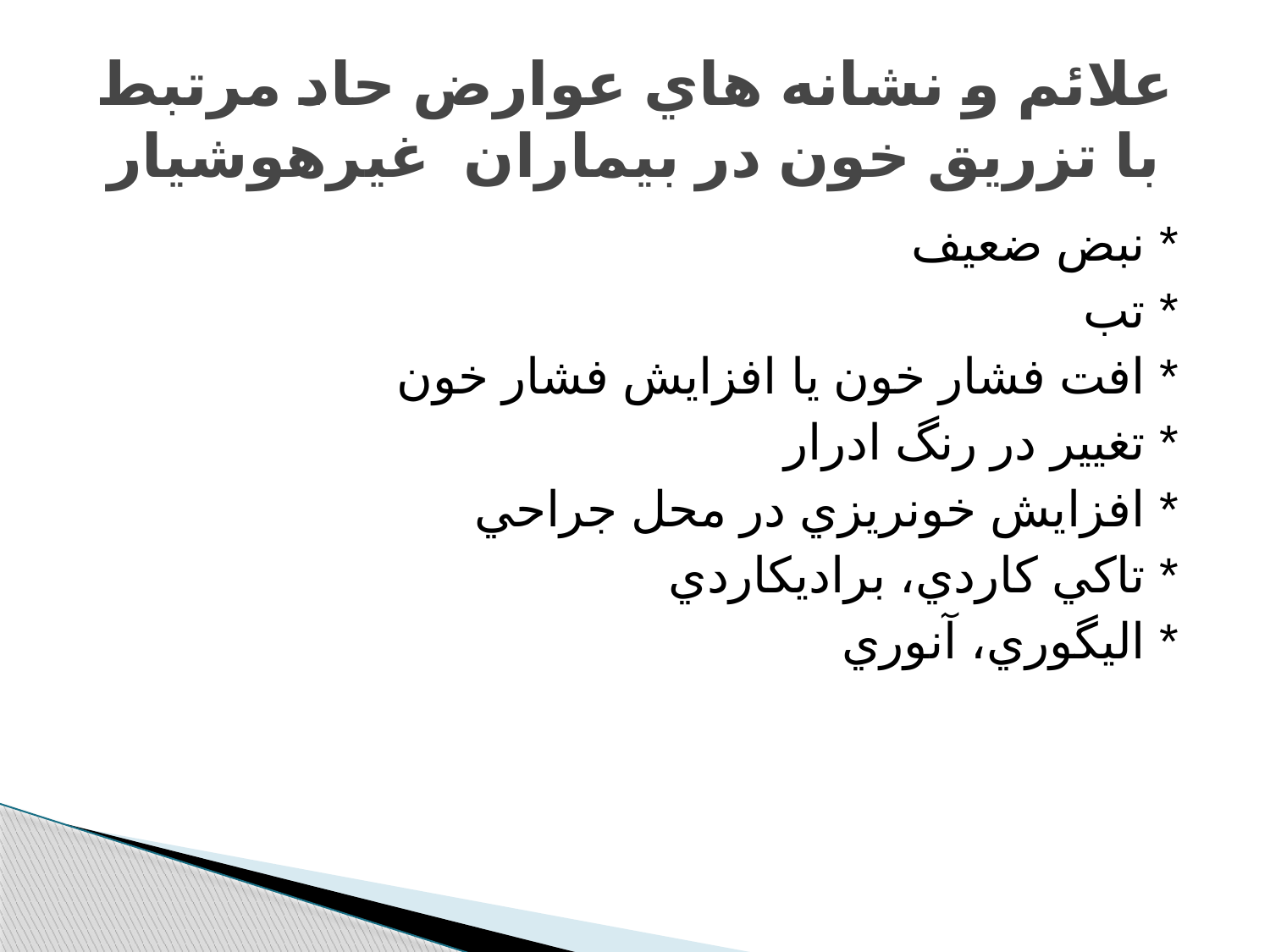

# علائم و نشانه هاي عوارض حاد مرتبط با تزريق خون در بيماران  غیرهوشيار
* نبض ضعيف
* تب
* افت فشار خون يا افزايش فشار خون
* تغيير در رنگ ادرار
* افزايش خونريزي در محل جراحي
* تاکي کاردي، براديکاردي
* اليگوري، آنوري